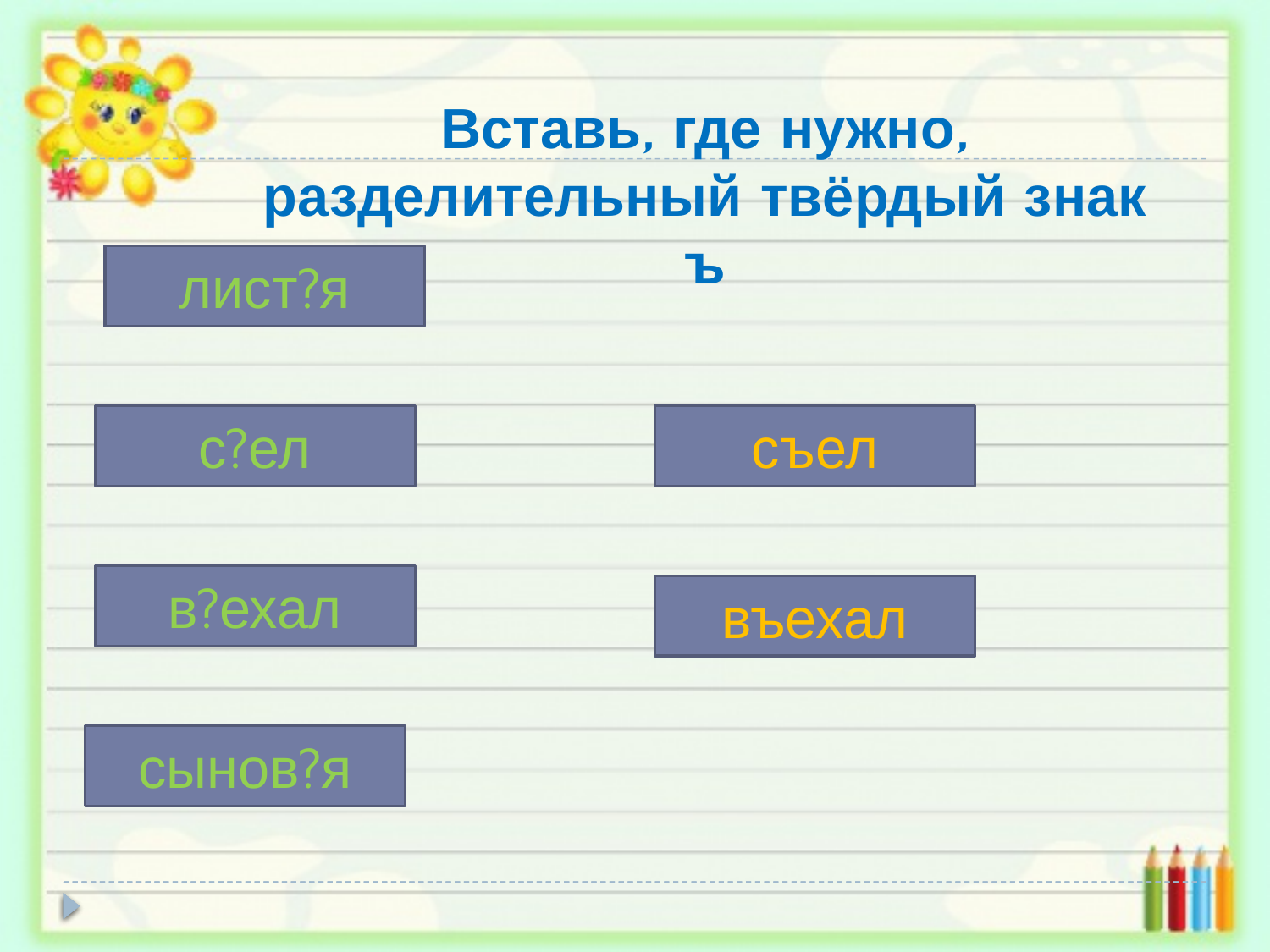

Вставь, где нужно, разделительный твёрдый знак ъ
лист?я
с?ел
съел
в?ехал
въехал
сынов?я